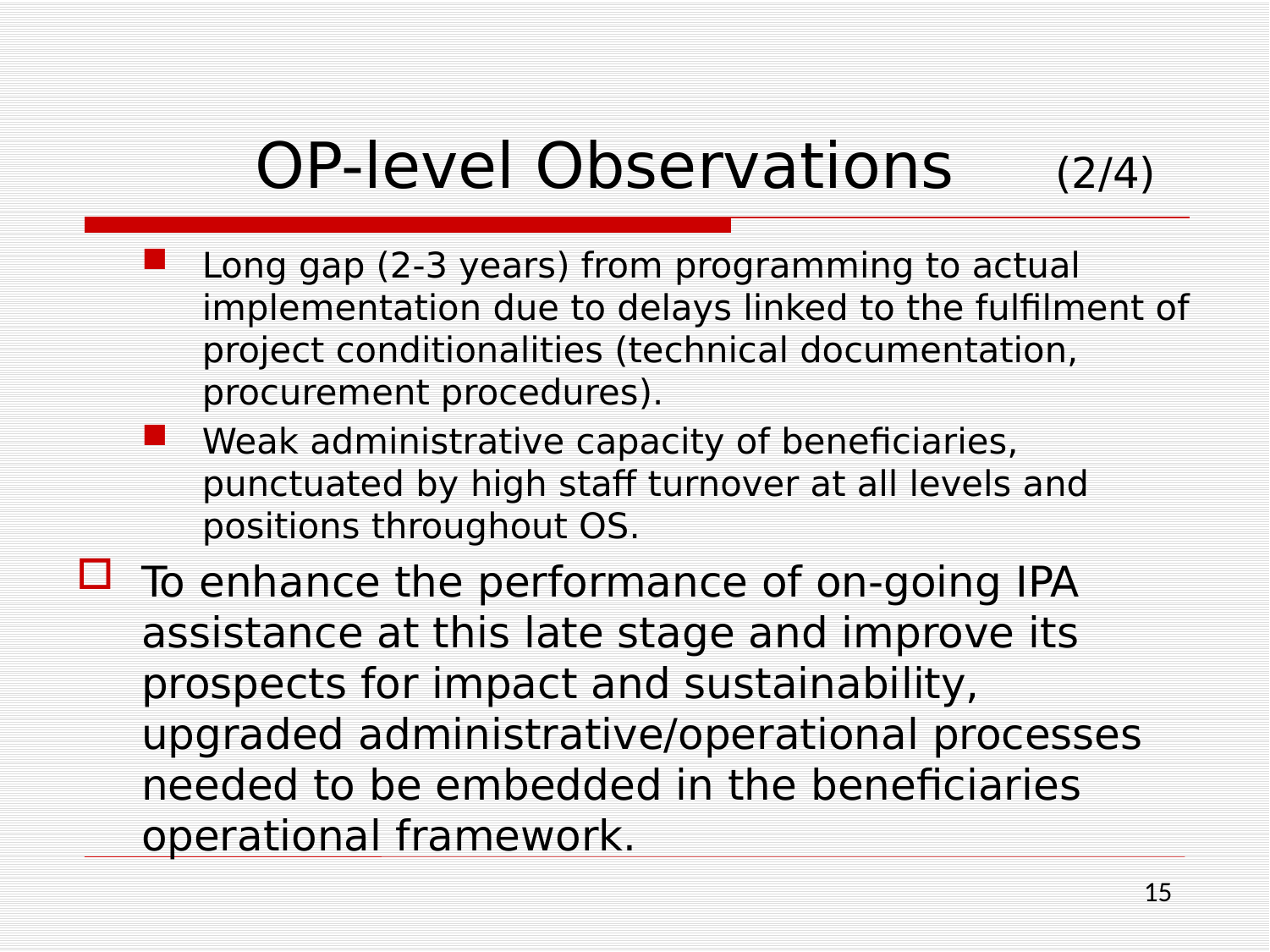

# OP-level Observations     (2/4)
Long gap (2-3 years) from programming to actual implementation due to delays linked to the fulfilment of project conditionalities (technical documentation, procurement procedures).
Weak administrative capacity of beneficiaries, punctuated by high staff turnover at all levels and positions throughout OS.
To enhance the performance of on-going IPA assistance at this late stage and improve its prospects for impact and sustainability, upgraded administrative/operational processes needed to be embedded in the beneficiaries operational framework.
15